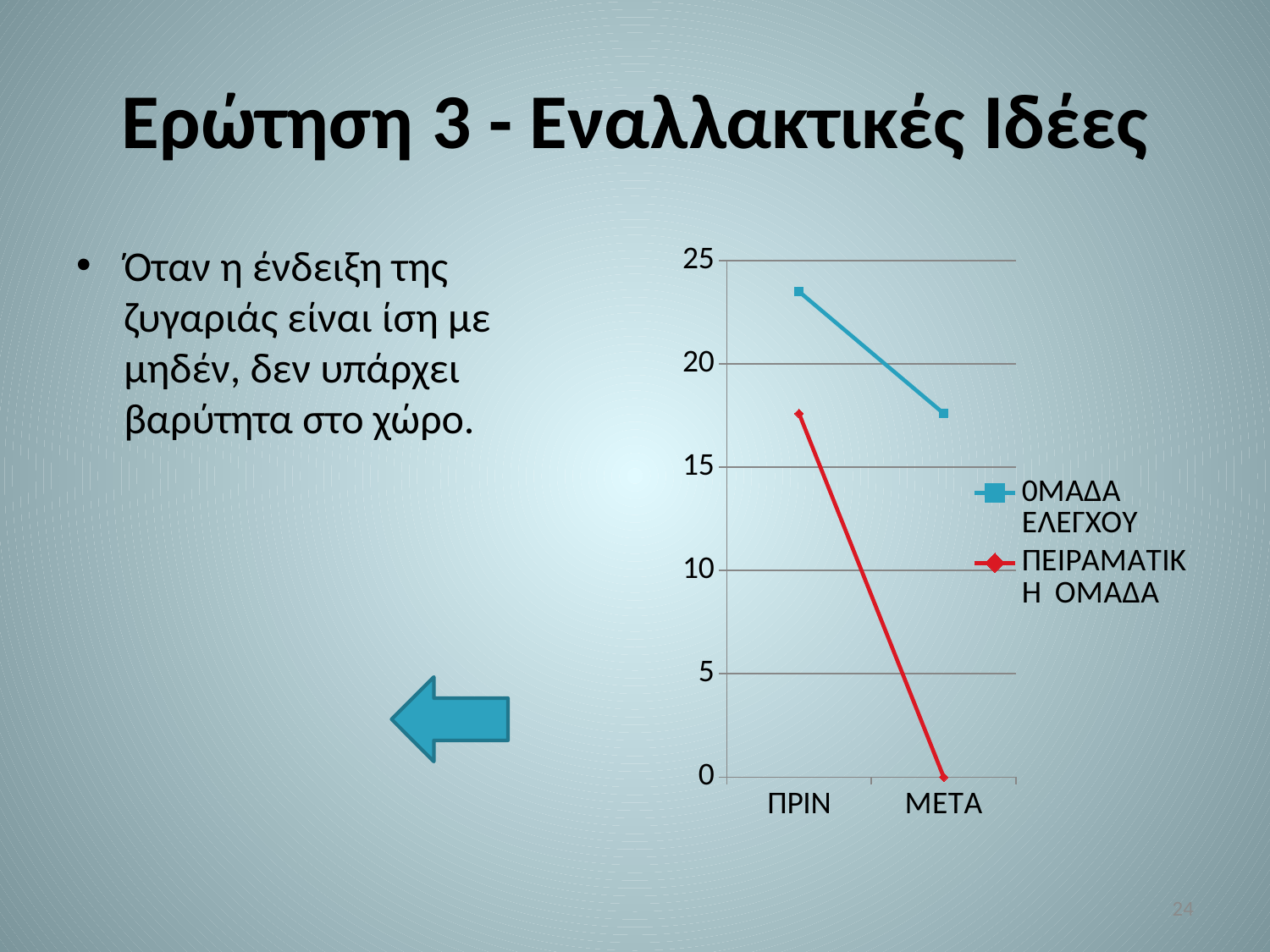

# Ερώτηση 3 - Εναλλακτικές Ιδέες
Όταν η ένδειξη της ζυγαριάς είναι ίση με μηδέν, δεν υπάρχει βαρύτητα στο χώρο.

### Chart

| Category | 0ΜΑΔΑ  ΕΛΕΓΧΟΥ | ΠΕΙΡΑΜΑΤΙΚΗ  ΟΜΑΔΑ |
|---|---|---|
| ΠΡΙΝ | 23.5 | 17.6 |
| ΜΕΤΑ | 17.6 | 0.0 |
24